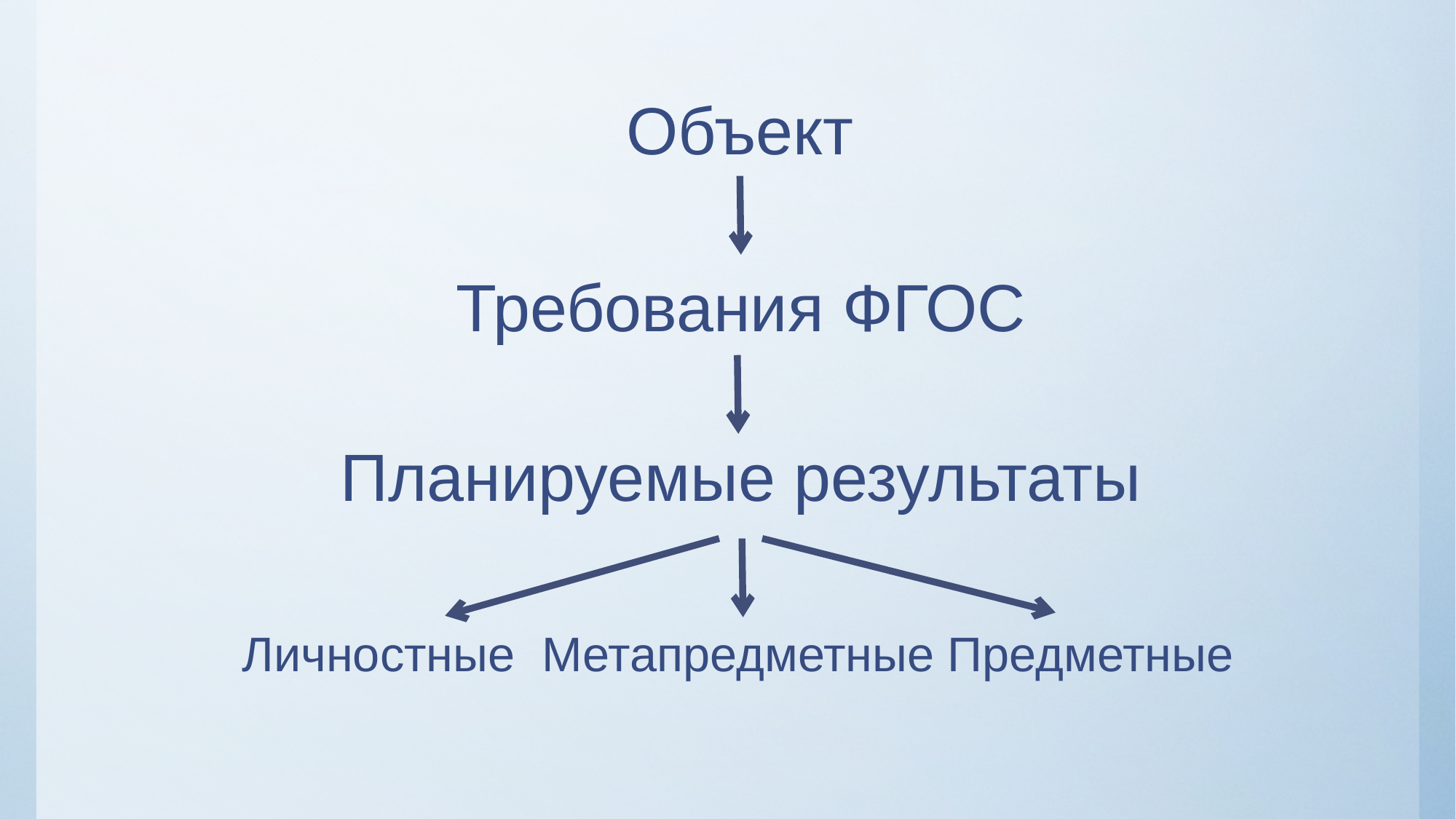

# Объект
Требования ФГОС
Планируемые результаты
Личностные  Метапредметные Предметные